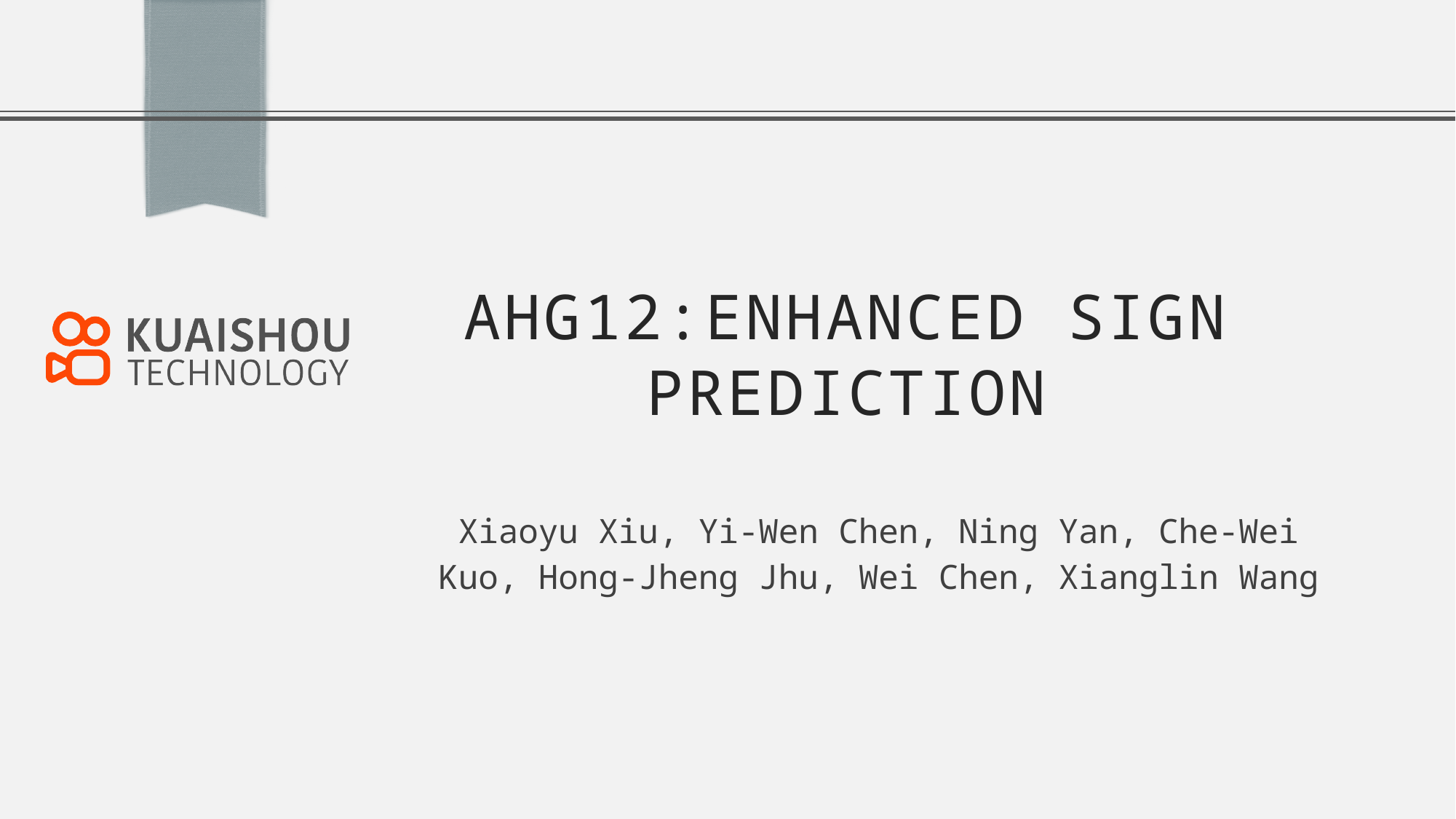

# AHG12:EnHANCED SIGN PREDICTION
Xiaoyu Xiu, Yi-Wen Chen, Ning Yan, Che-Wei Kuo, Hong-Jheng Jhu, Wei Chen, Xianglin Wang